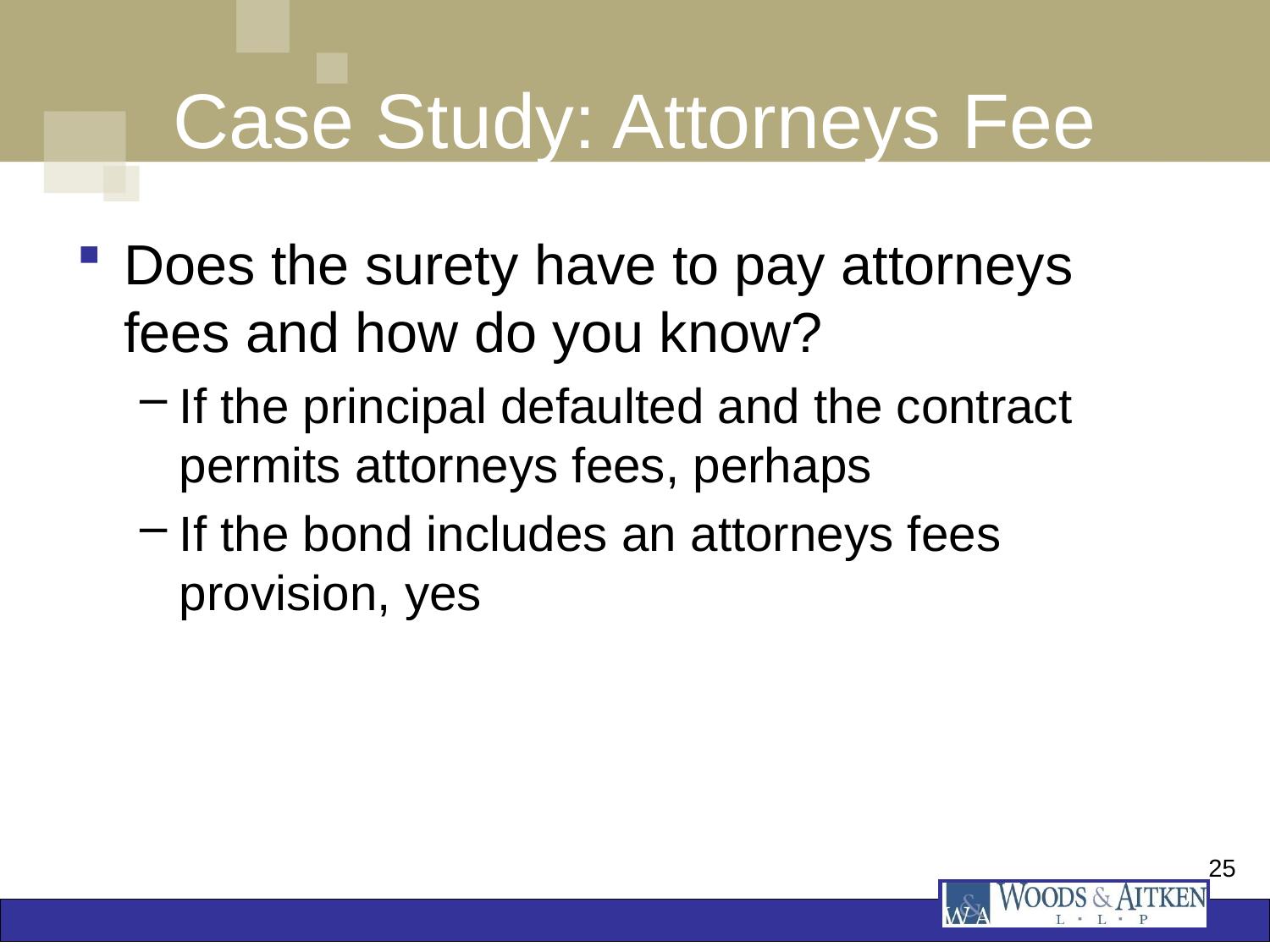

# Case Study: Attorneys Fee
Does the surety have to pay attorneys fees and how do you know?
If the principal defaulted and the contract permits attorneys fees, perhaps
If the bond includes an attorneys fees provision, yes
25